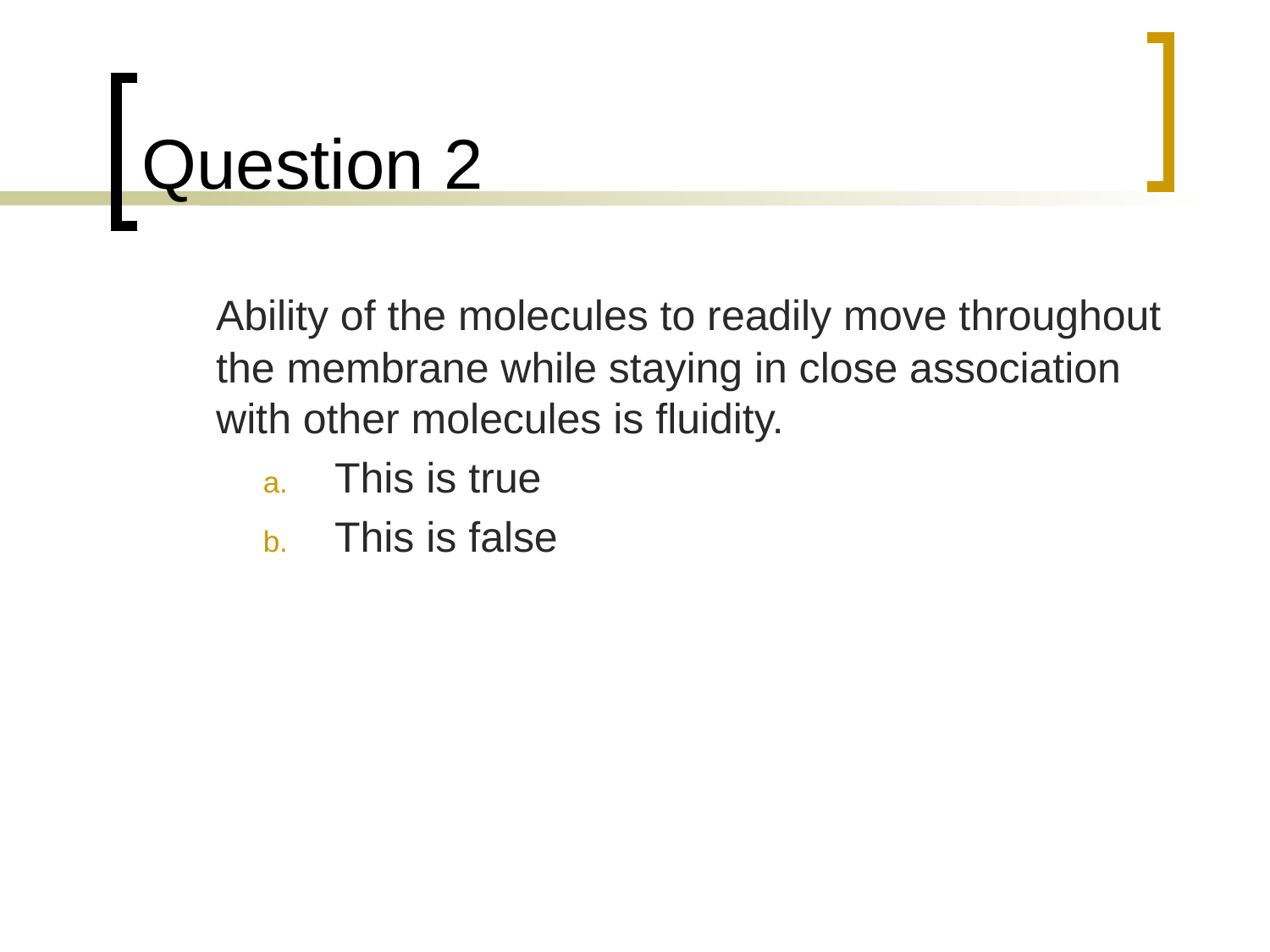

# Question 2
	Ability of the molecules to readily move throughout the membrane while staying in close association with other molecules is fluidity.
This is true
This is false